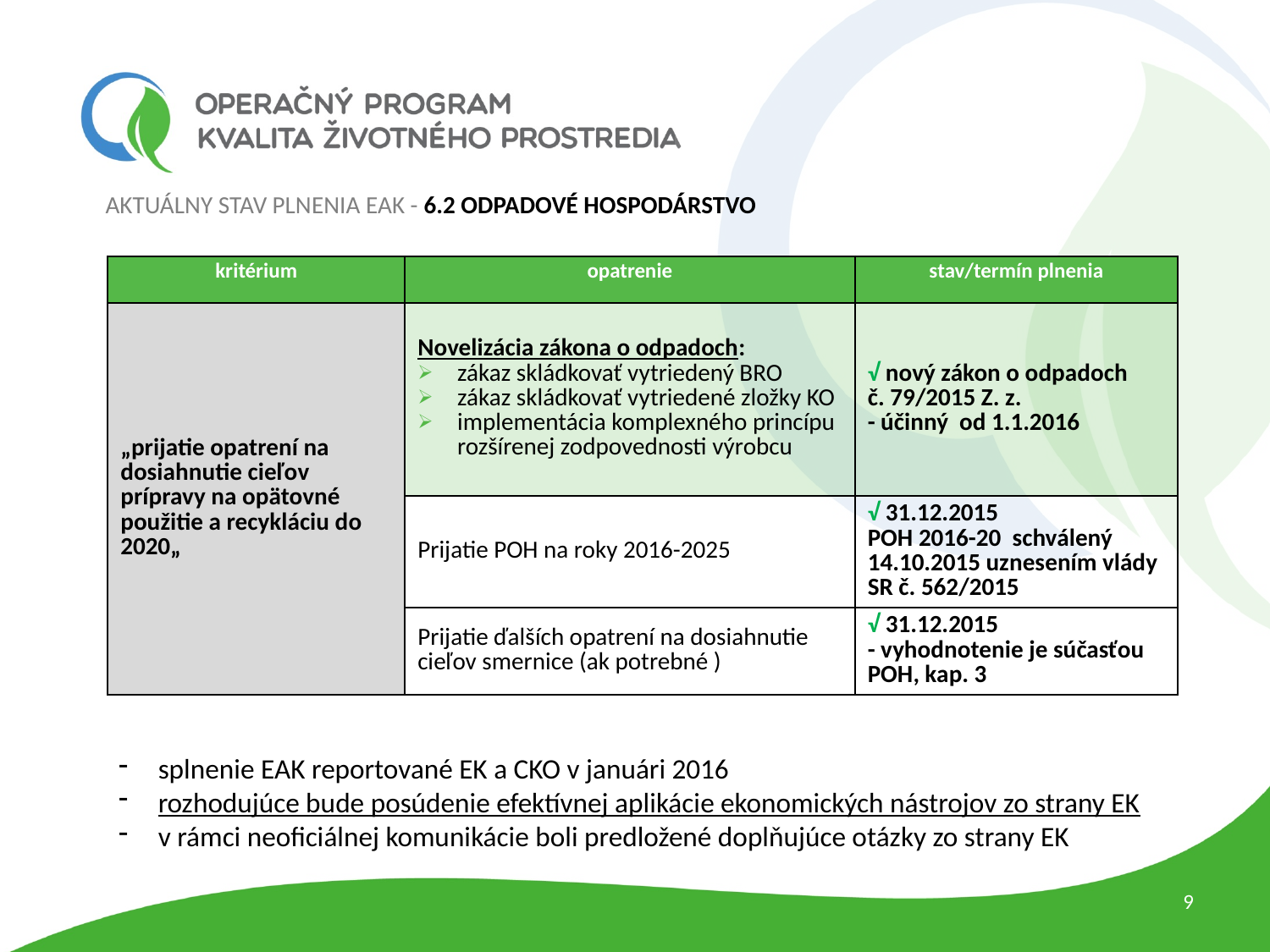

Aktuálny Stav plnenia eAK - 6.2 odpadové hospodárstvo

| kritérium | opatrenie | stav/termín plnenia |
| --- | --- | --- |
| „prijatie opatrení na dosiahnutie cieľov prípravy na opätovné použitie a recykláciu do 2020„ | Novelizácia zákona o odpadoch: zákaz skládkovať vytriedený BRO zákaz skládkovať vytriedené zložky KO implementácia komplexného princípu rozšírenej zodpovednosti výrobcu | √ nový zákon o odpadoch č. 79/2015 Z. z. - účinný od 1.1.2016 |
|  | Prijatie POH na roky 2016-2025 | √ 31.12.2015 POH 2016-20 schválený 14.10.2015 uznesením vlády SR č. 562/2015 |
|  | Prijatie ďalších opatrení na dosiahnutie cieľov smernice (ak potrebné ) | √ 31.12.2015 - vyhodnotenie je súčasťou POH, kap. 3 |
splnenie EAK reportované EK a CKO v januári 2016
rozhodujúce bude posúdenie efektívnej aplikácie ekonomických nástrojov zo strany EK
v rámci neoficiálnej komunikácie boli predložené doplňujúce otázky zo strany EK
9